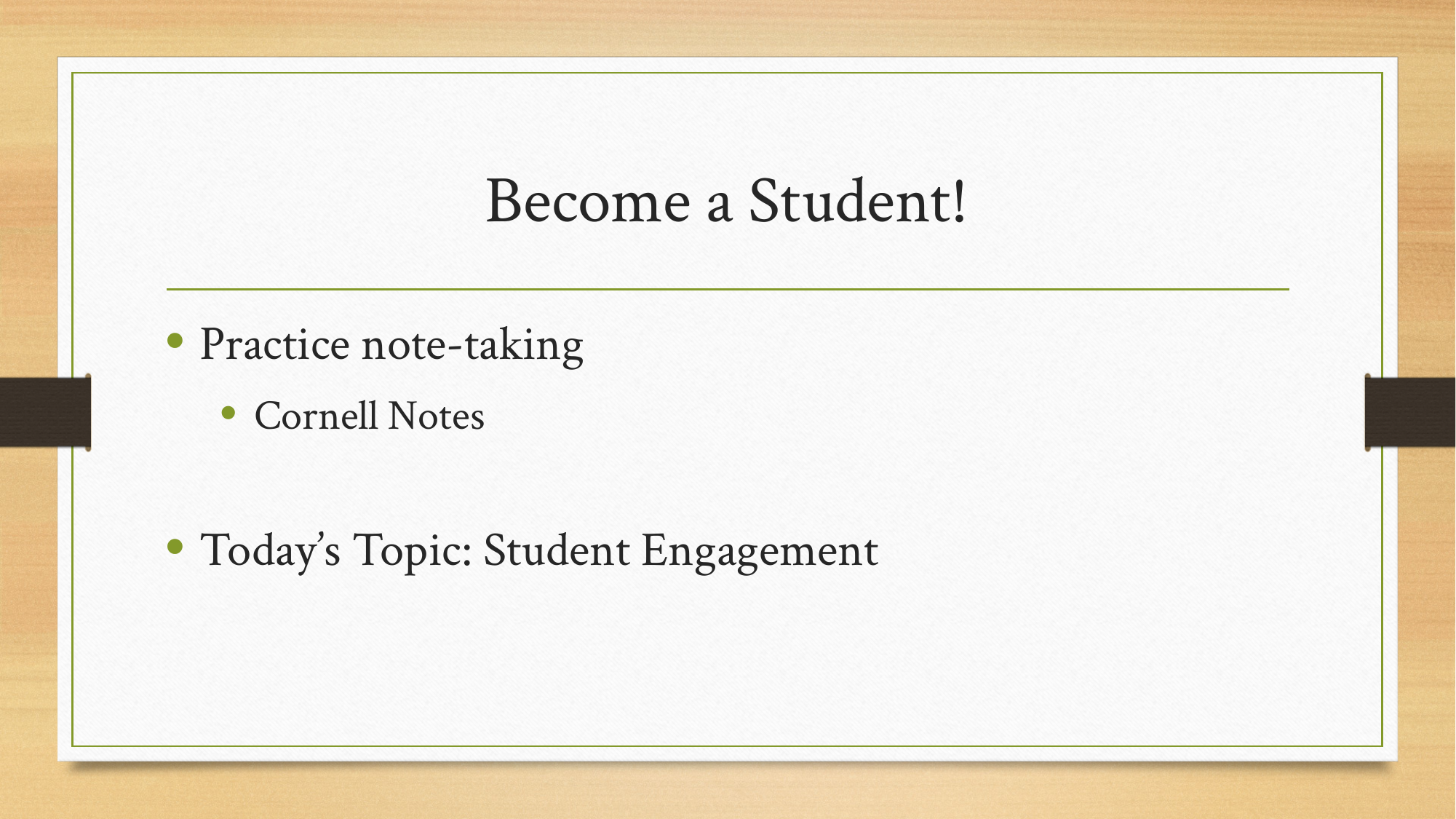

# Become a Student!
Practice note-taking
Cornell Notes

Today’s Topic: Student Engagement